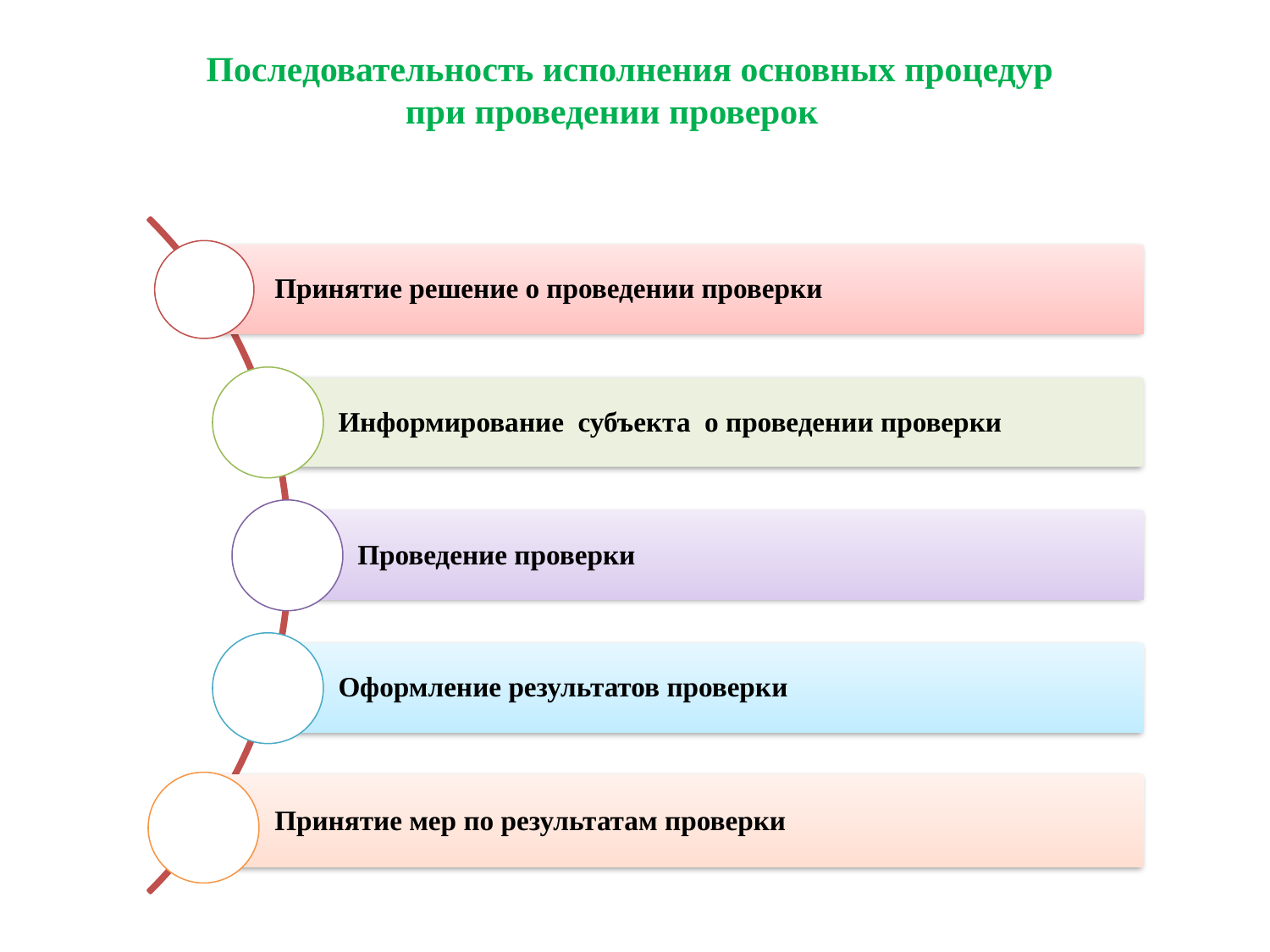

# Последовательность исполнения основных процедур при проведении проверок
Принятие решение о проведении проверки
Информирование  субъекта  о проведении проверки
Проведение проверки
Оформление результатов проверки
Принятие мер по результатам проверки